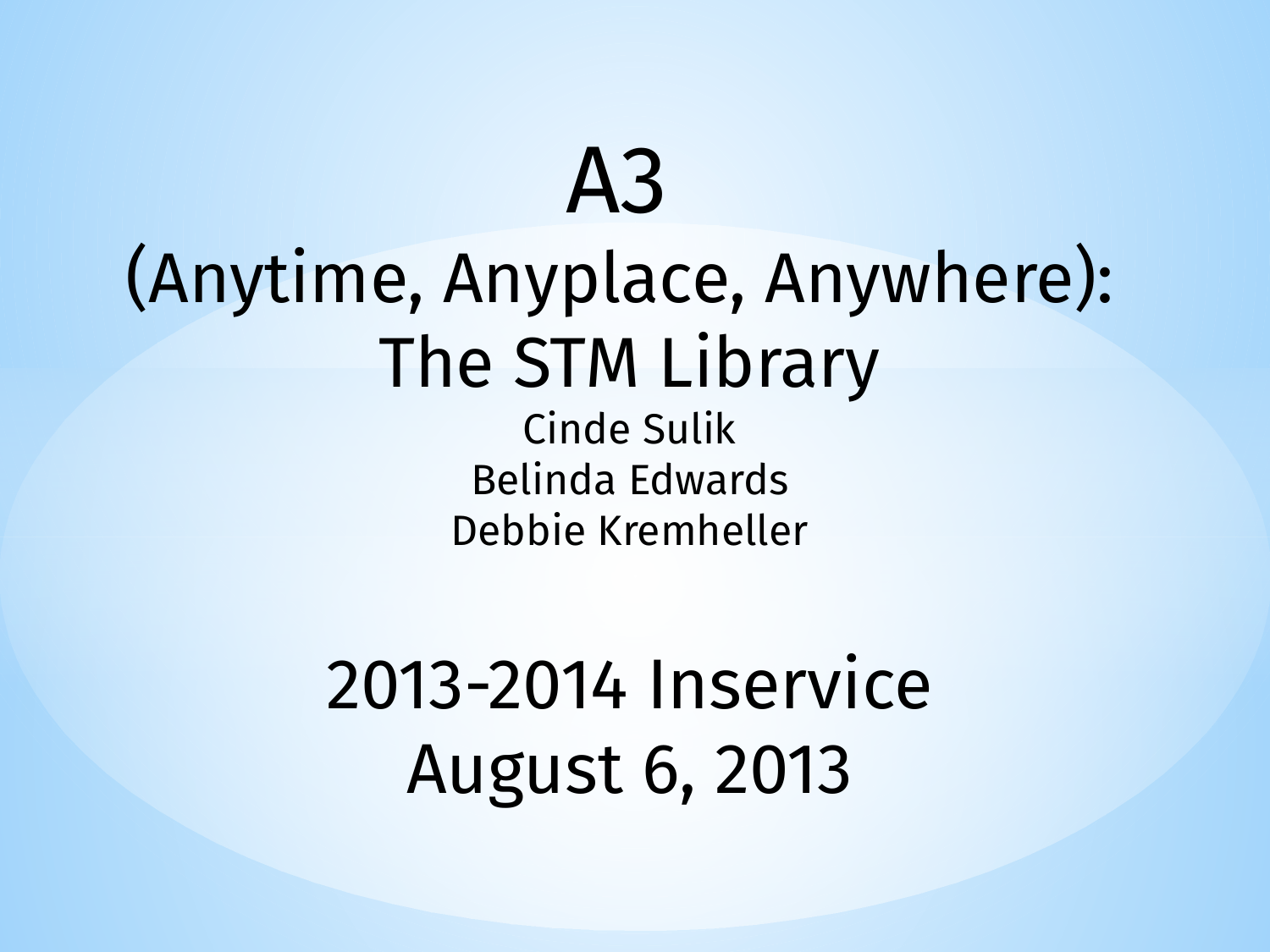

A3
(Anytime, Anyplace, Anywhere):
The STM Library
Cinde Sulik
Belinda Edwards
Debbie Kremheller

2013-2014 Inservice
August 6, 2013